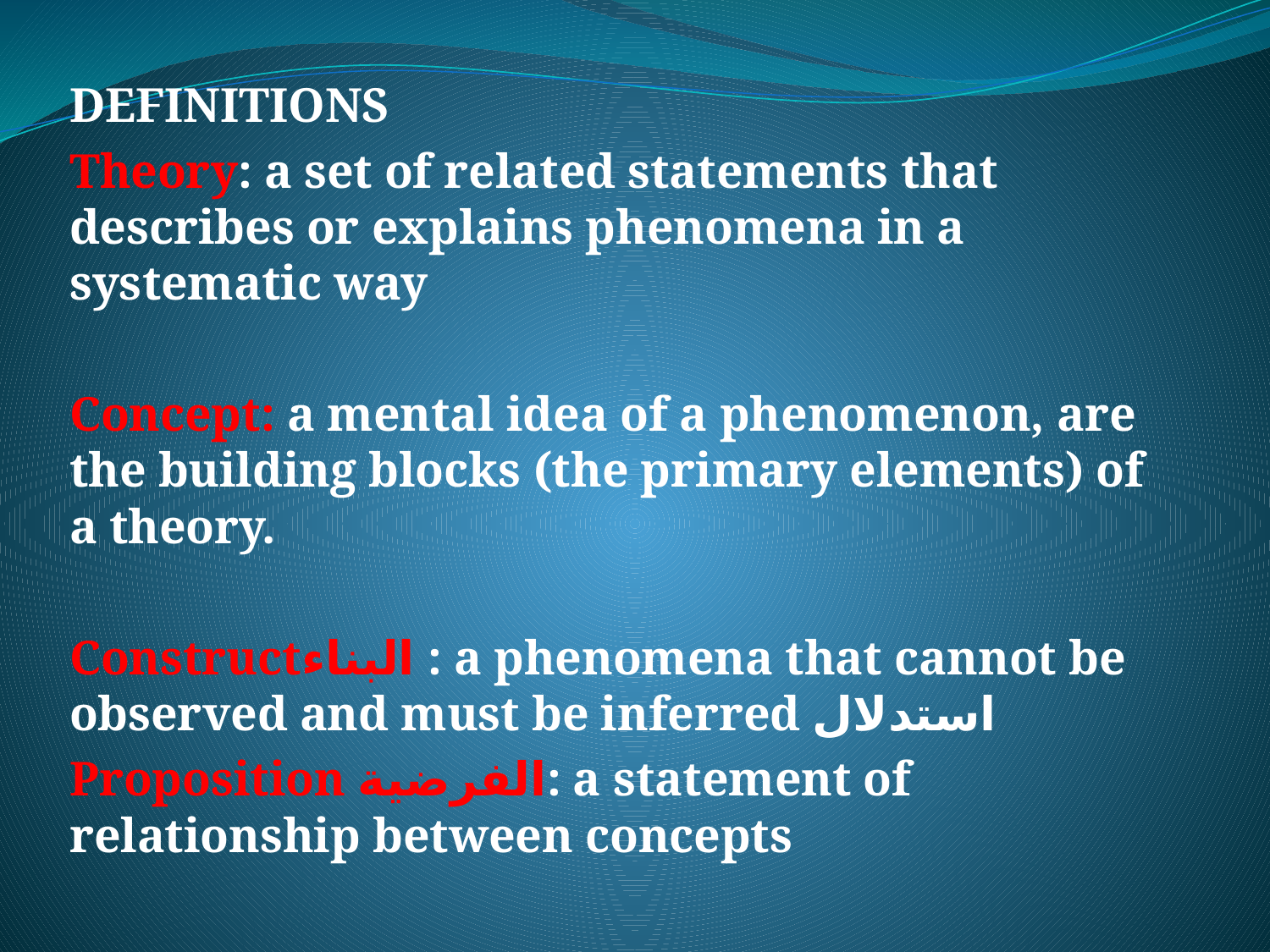

DEFINITIONS
Theory: a set of related statements that describes or explains phenomena in a systematic way

Concept: a mental idea of a phenomenon, are the building blocks (the primary elements) of a theory.

Constructالبناء : a phenomena that cannot be observed and must be inferred استدلال
Proposition الفرضية: a statement of relationship between concepts